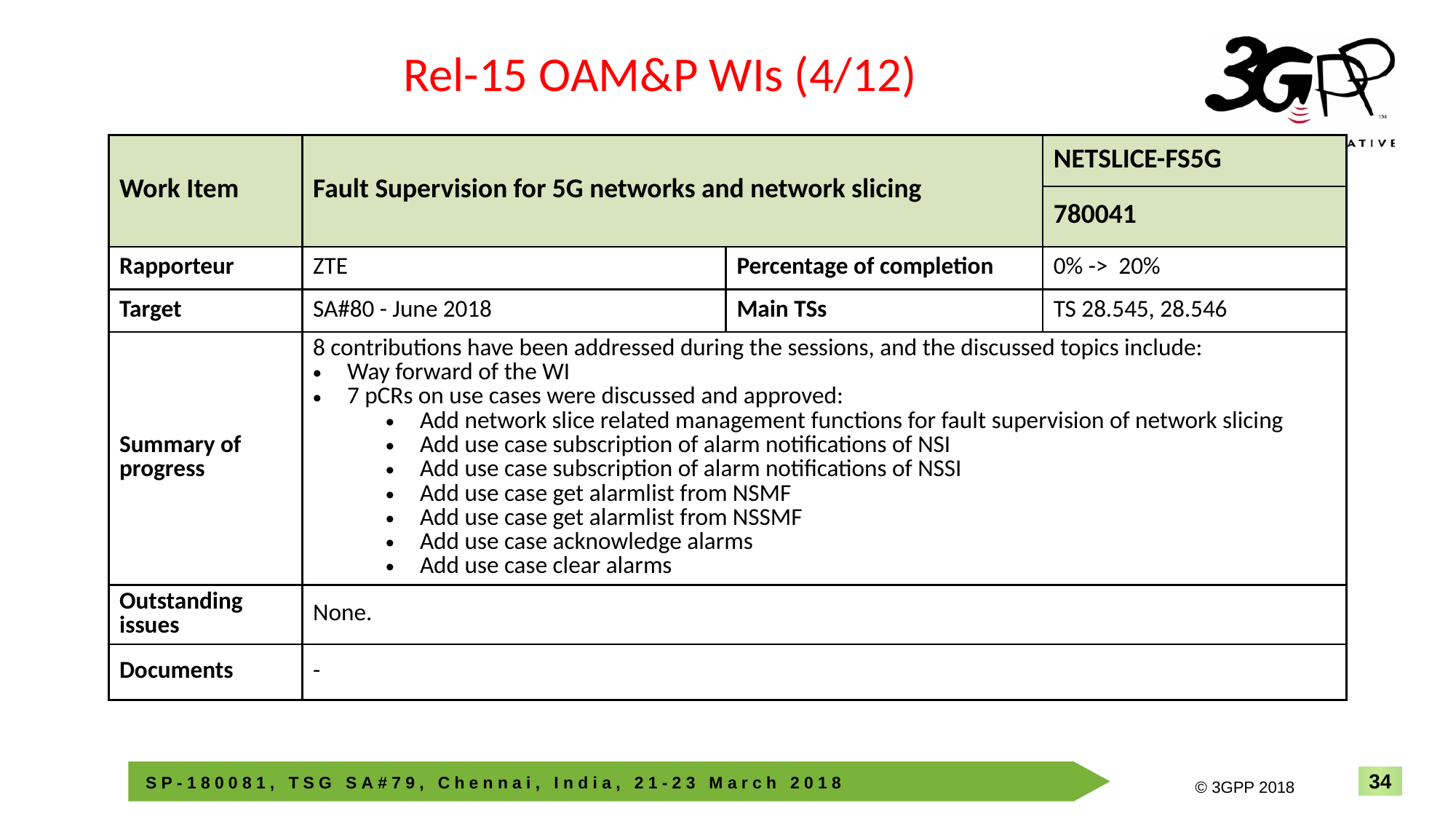

Rel-15 OAM&P WIs (4/12)
| Work Item | Fault Supervision for 5G networks and network slicing |  | NETSLICE-FS5G |
| --- | --- | --- | --- |
|  |  |  | 780041 |
| Rapporteur | ZTE | Percentage of completion | 0% -> 20% |
| Target | SA#80 - June 2018 | Main TSs | TS 28.545, 28.546 |
| Summary of progress | 8 contributions have been addressed during the sessions, and the discussed topics include: Way forward of the WI 7 pCRs on use cases were discussed and approved: Add network slice related management functions for fault supervision of network slicing Add use case subscription of alarm notifications of NSI Add use case subscription of alarm notifications of NSSI Add use case get alarmlist from NSMF Add use case get alarmlist from NSSMF Add use case acknowledge alarms Add use case clear alarms |  |  |
| Outstanding issues | None. |  |  |
| Documents | - |  |  |